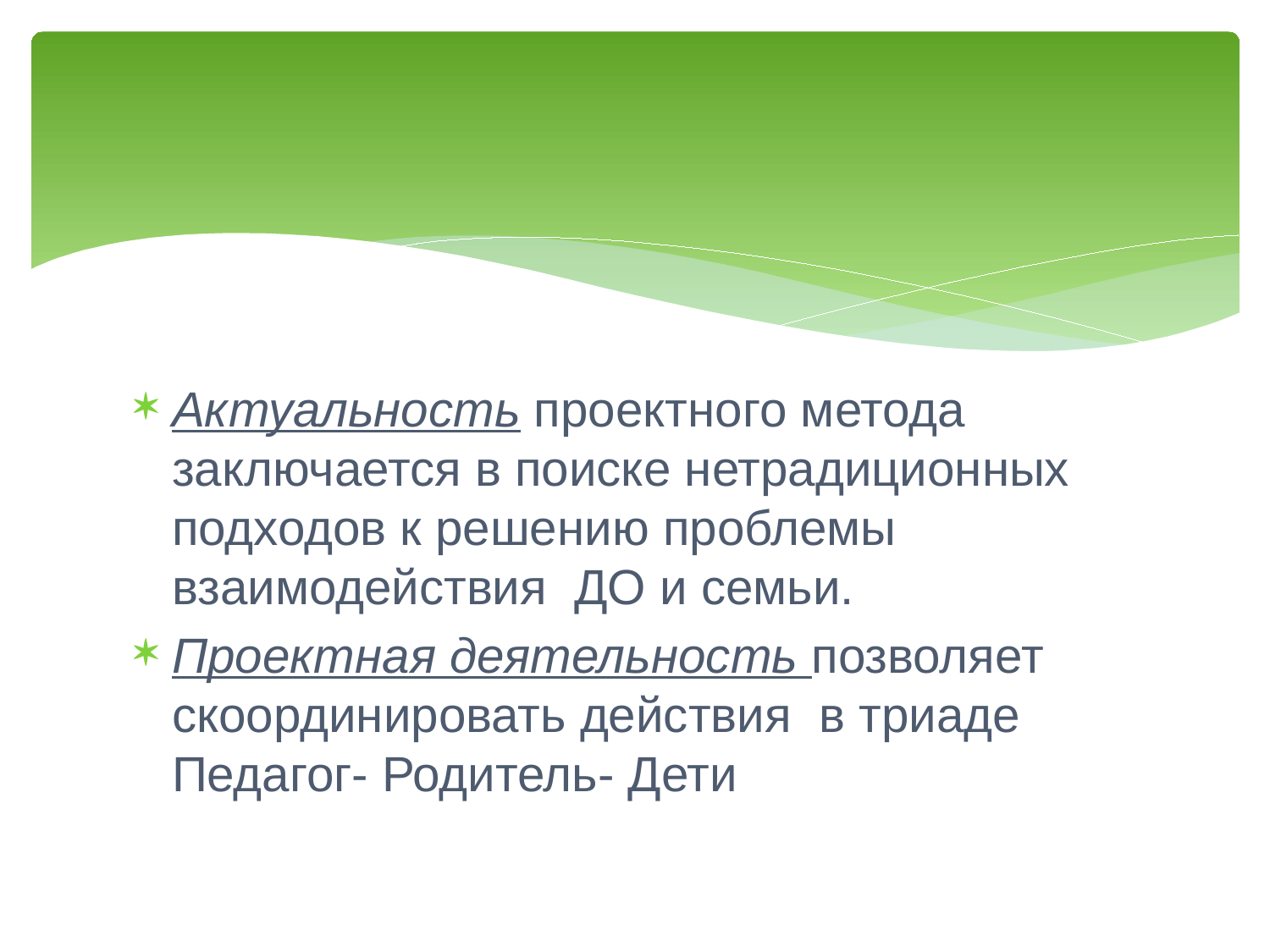

Актуальность проектного метода заключается в поиске нетрадиционных подходов к решению проблемы взаимодействия  ДО и семьи.
Проектная деятельность позволяет скоординировать действия  в триаде Педагог- Родитель- Дети